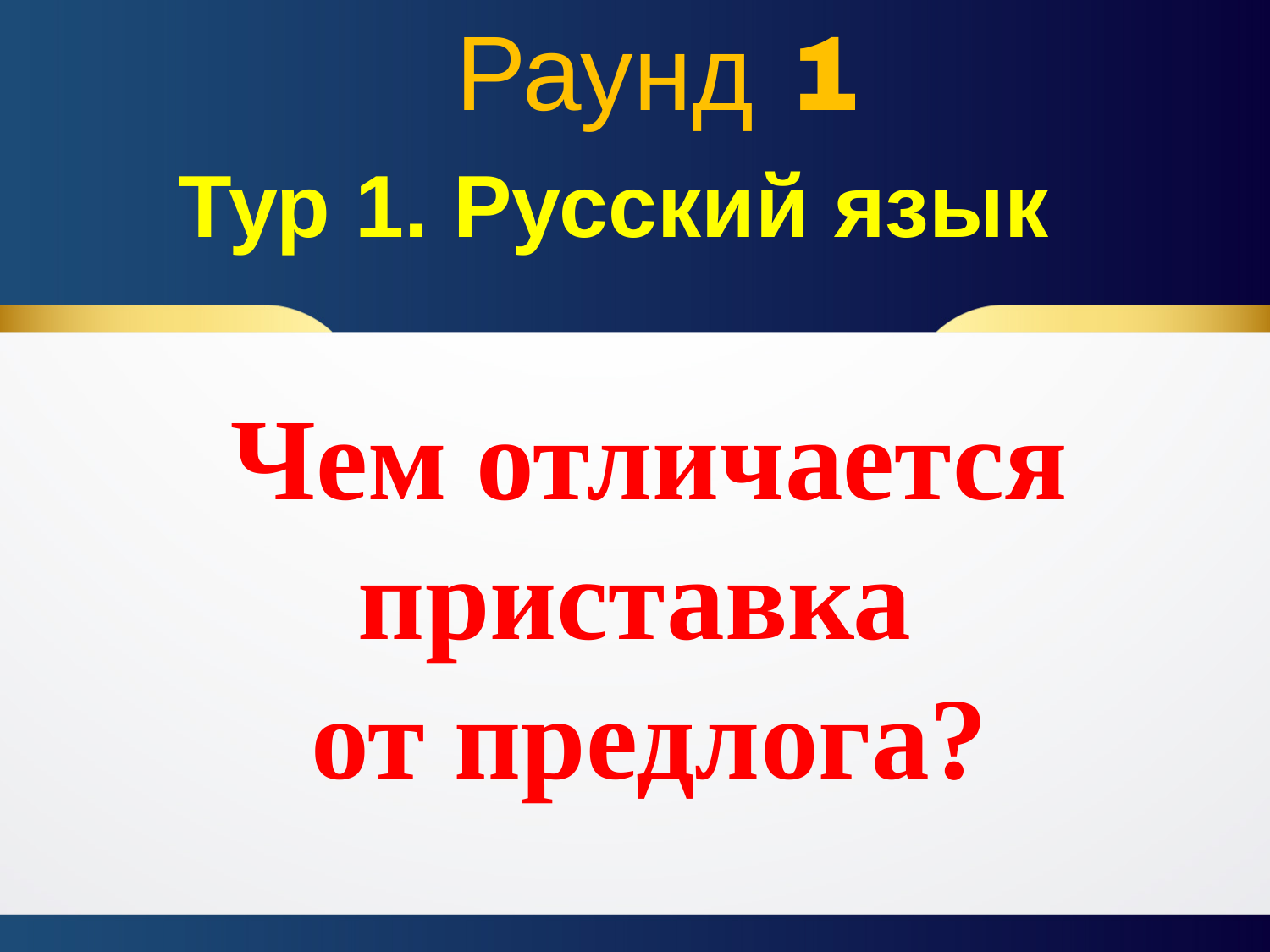

# Раунд 1
Тур 1. Русский язык
Чем отличается приставка
от предлога?